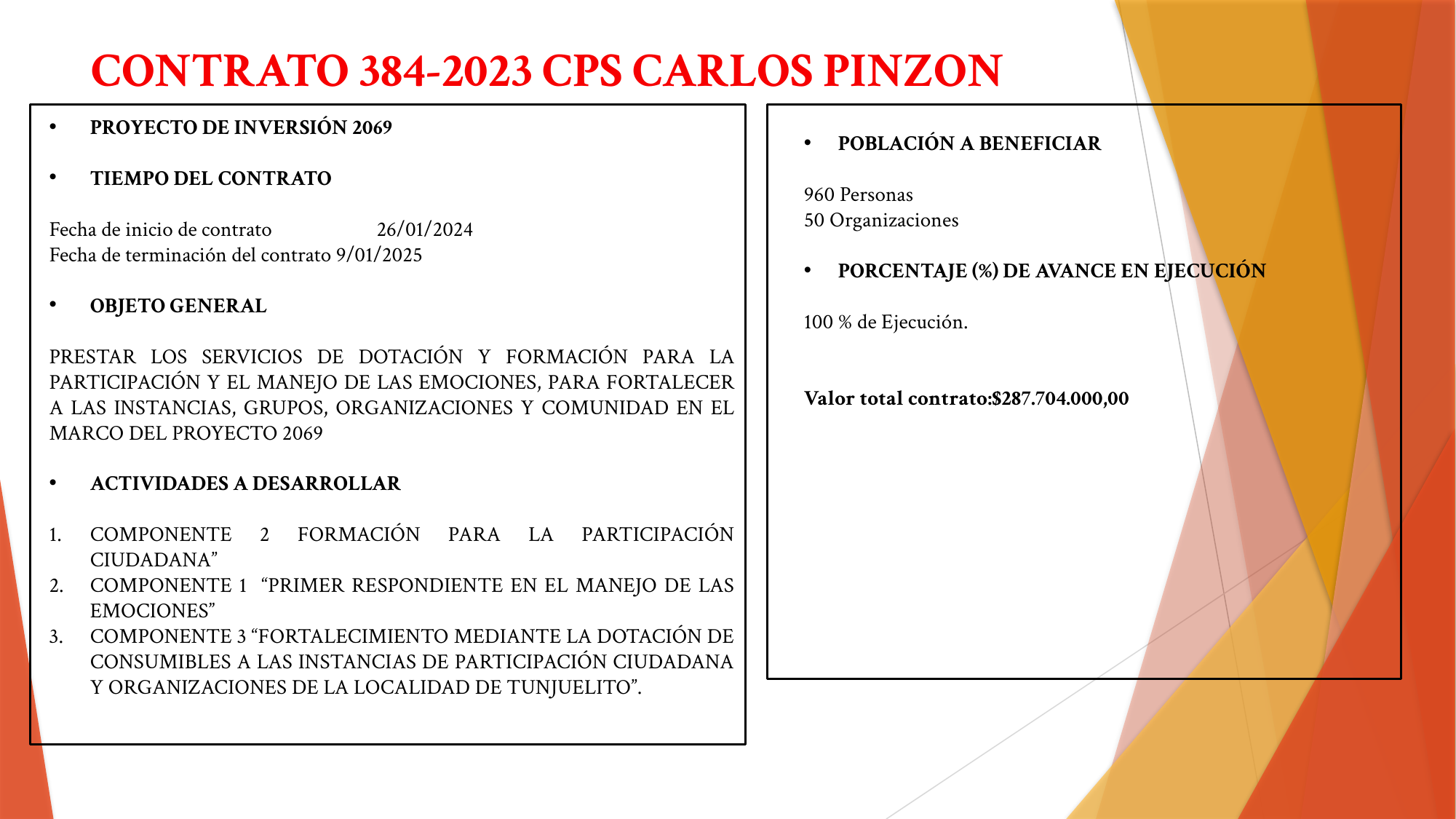

CONTRATO 384-2023 CPS CARLOS PINZON

PROYECTO DE INVERSIÓN 2069

TIEMPO DEL CONTRATO

Fecha de inicio de contrato	26/01/2024
Fecha de terminación del contrato 9/01/2025

OBJETO GENERAL

PRESTAR LOS SERVICIOS DE DOTACIÓN Y FORMACIÓN PARA LA PARTICIPACIÓN Y EL MANEJO DE LAS EMOCIONES, PARA FORTALECER A LAS INSTANCIAS, GRUPOS, ORGANIZACIONES Y COMUNIDAD EN EL MARCO DEL PROYECTO 2069

ACTIVIDADES A DESARROLLAR

COMPONENTE 2 FORMACIÓN PARA LA PARTICIPACIÓN CIUDADANA”
COMPONENTE 1  “PRIMER RESPONDIENTE EN EL MANEJO DE LAS EMOCIONES”
COMPONENTE 3 “FORTALECIMIENTO MEDIANTE LA DOTACIÓN DE CONSUMIBLES A LAS INSTANCIAS DE PARTICIPACIÓN CIUDADANA Y ORGANIZACIONES DE LA LOCALIDAD DE TUNJUELITO”.
POBLACIÓN A BENEFICIAR

960 Personas
50 Organizaciones

PORCENTAJE (%) DE AVANCE EN EJECUCIÓN

100 % de Ejecución.

Valor total contrato:$287.704.000,00